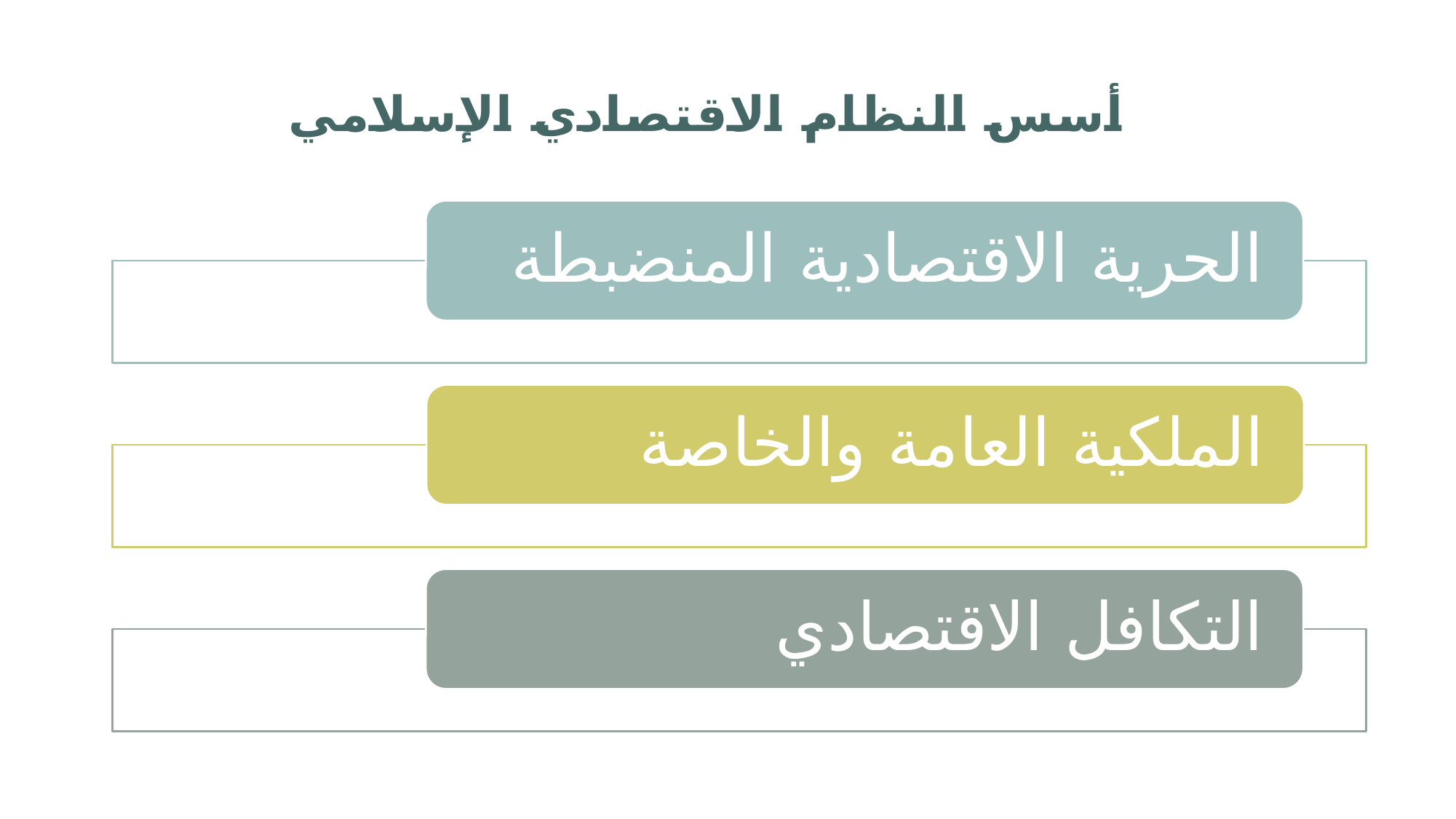

أسس النظام الاقتصادي الإسلامي
الحرية الاقتصادية المنضبطة
الملكية العامة والخاصة
التكافل الاقتصادي